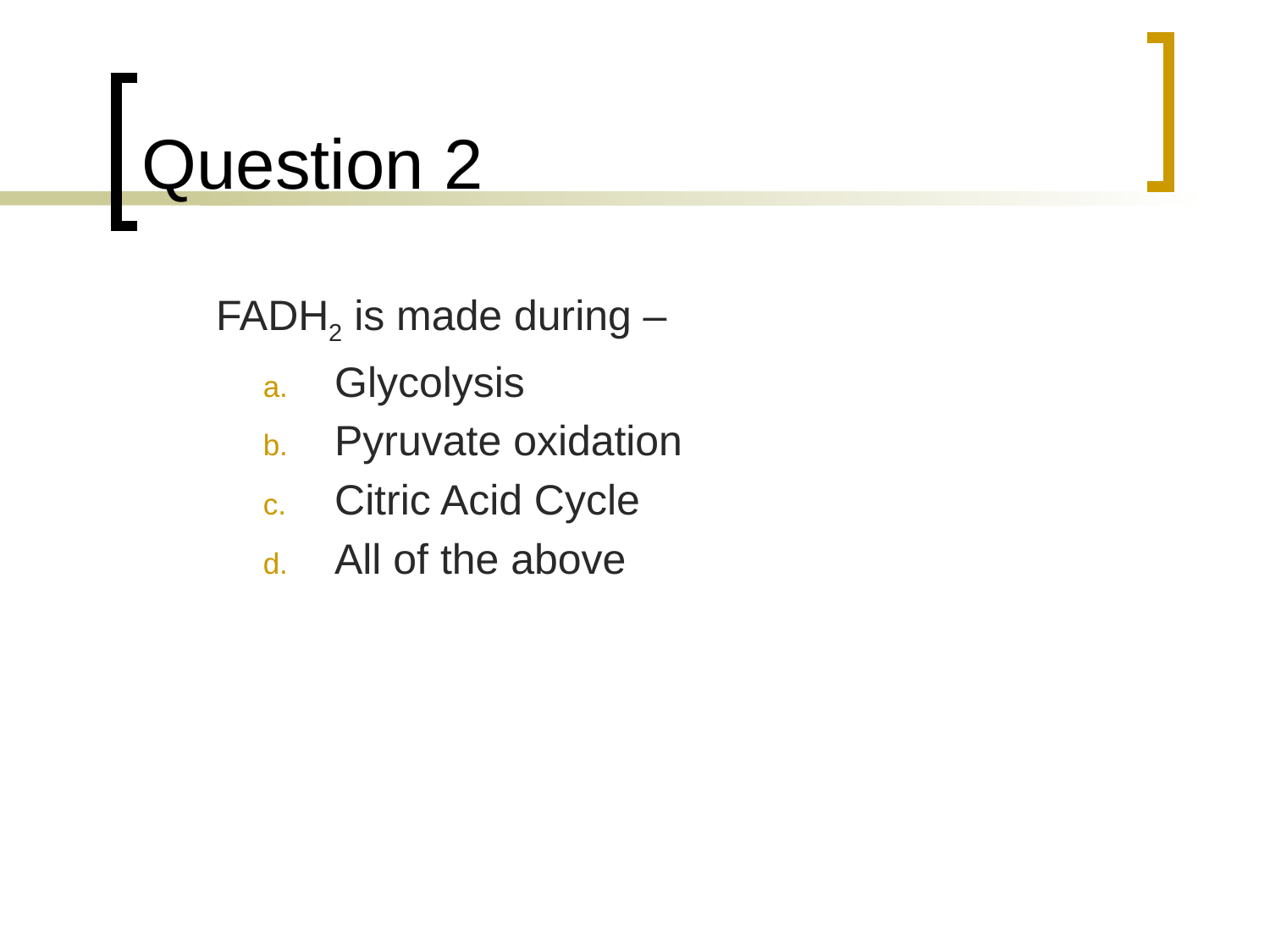

# Question 2
	FADH2 is made during –
Glycolysis
Pyruvate oxidation
Citric Acid Cycle
All of the above